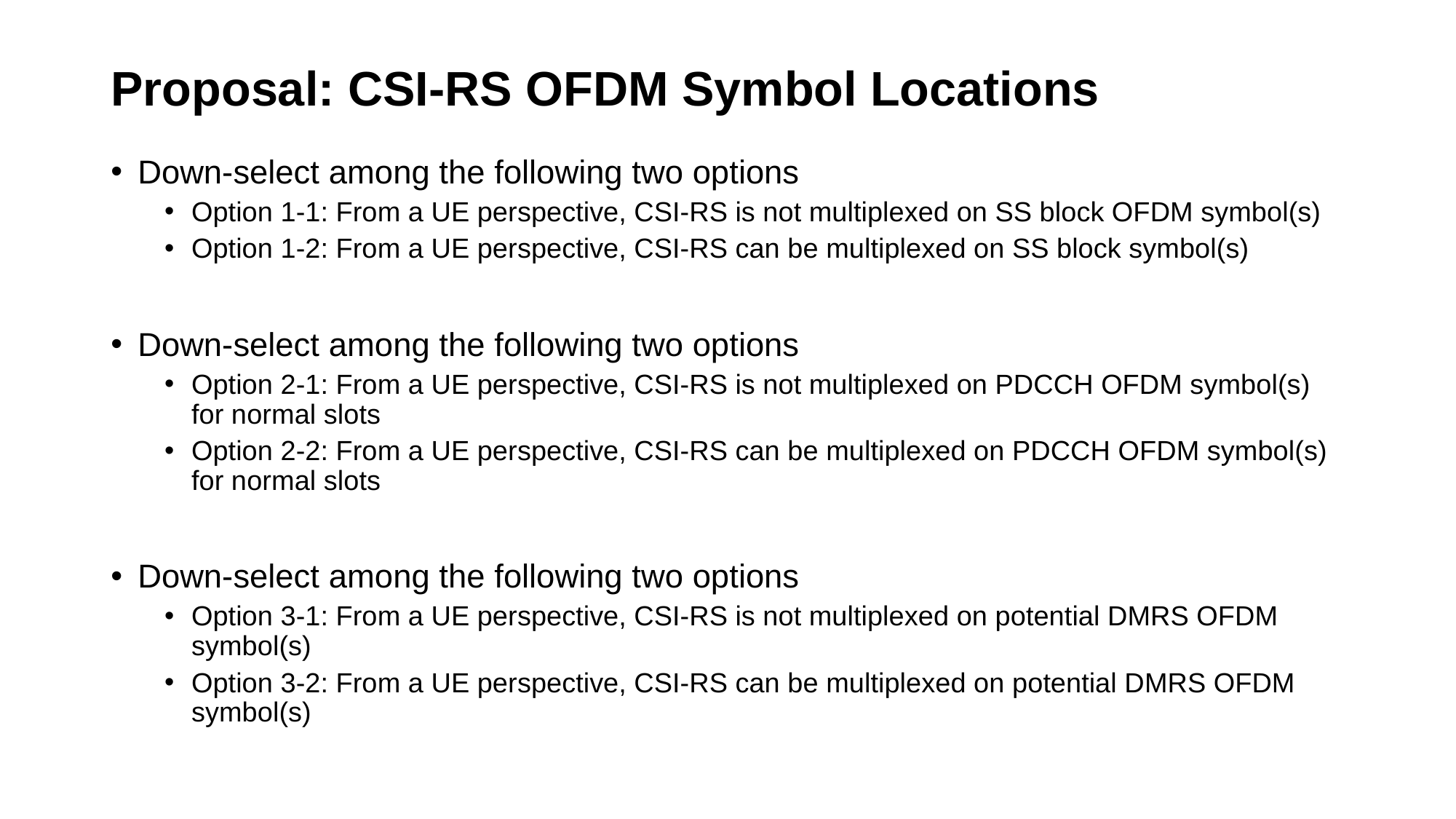

# Proposal: CSI-RS OFDM Symbol Locations
Down-select among the following two options
Option 1-1: From a UE perspective, CSI-RS is not multiplexed on SS block OFDM symbol(s)
Option 1-2: From a UE perspective, CSI-RS can be multiplexed on SS block symbol(s)

Down-select among the following two options
Option 2-1: From a UE perspective, CSI-RS is not multiplexed on PDCCH OFDM symbol(s) for normal slots
Option 2-2: From a UE perspective, CSI-RS can be multiplexed on PDCCH OFDM symbol(s) for normal slots

Down-select among the following two options
Option 3-1: From a UE perspective, CSI-RS is not multiplexed on potential DMRS OFDM symbol(s)
Option 3-2: From a UE perspective, CSI-RS can be multiplexed on potential DMRS OFDM symbol(s)